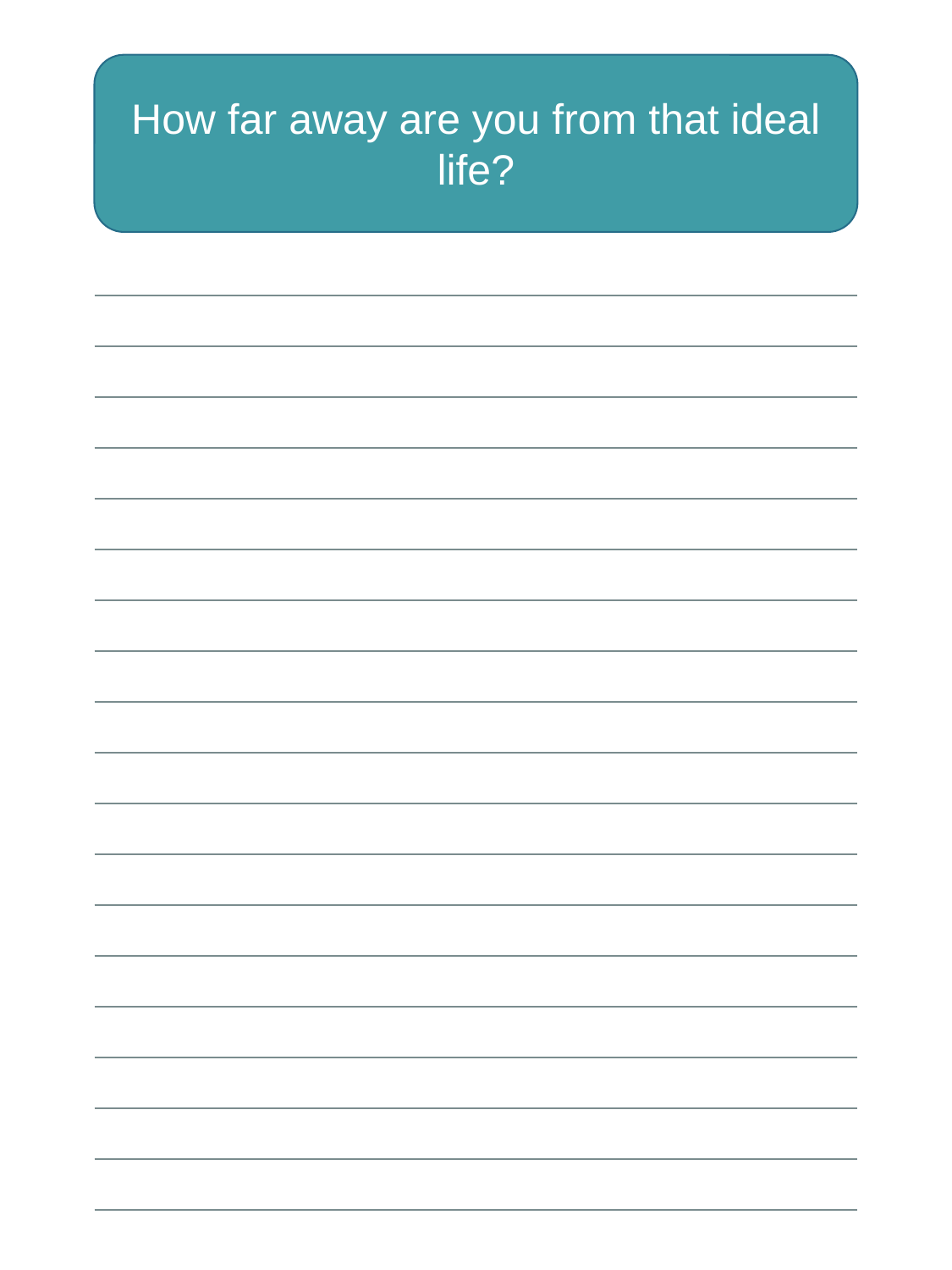

How far away are you from that ideal life?
|  |
| --- |
|  |
|  |
|  |
|  |
|  |
|  |
|  |
|  |
|  |
|  |
|  |
|  |
|  |
|  |
|  |
|  |
|  |